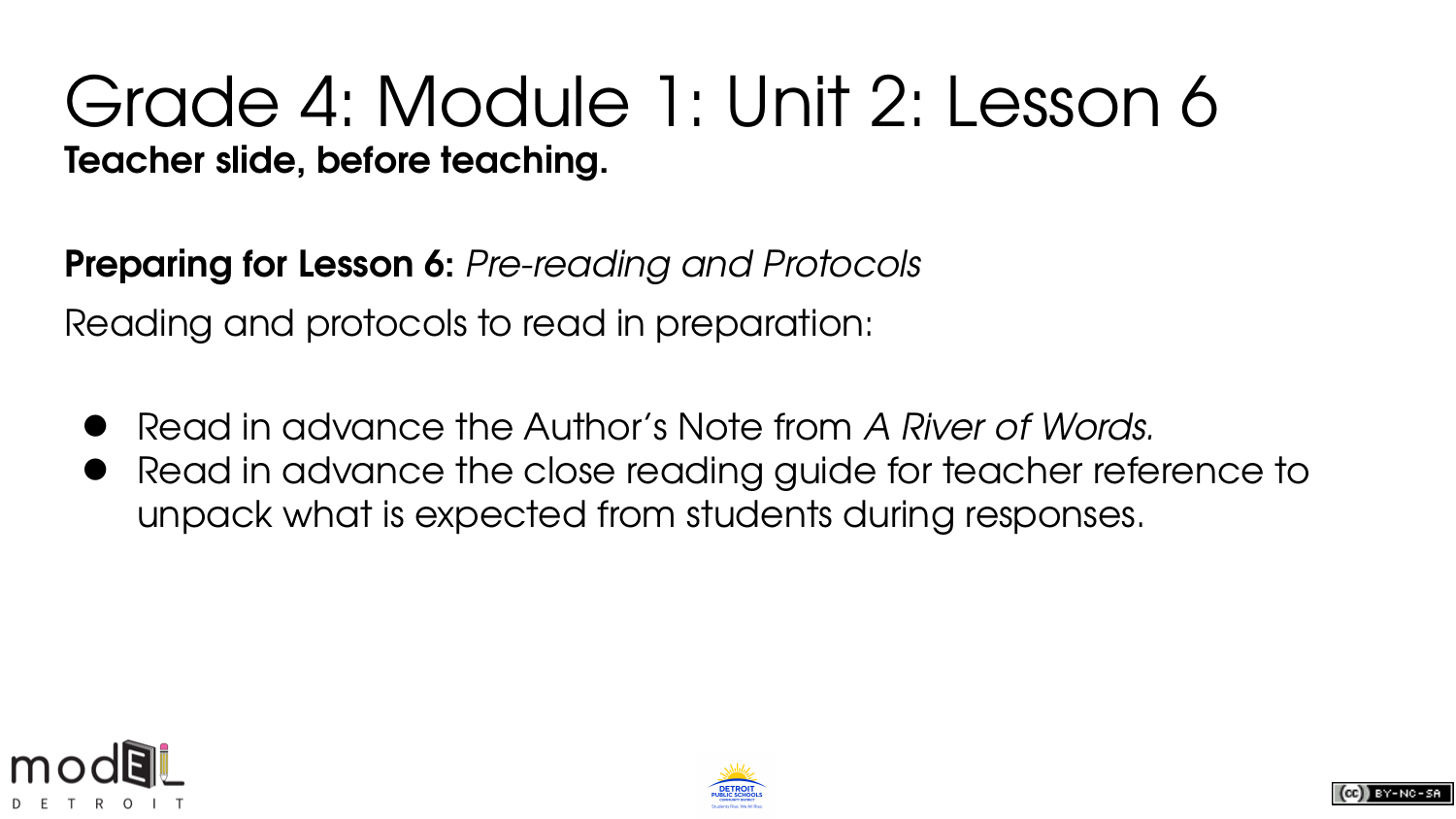

# Grade 4: Module 1: Unit 2: Lesson 6
Teacher slide, before teaching.
Preparing for Lesson 6: Pre-reading and Protocols
Reading and protocols to read in preparation:

Read in advance the Author’s Note from A River of Words.
Read in advance the close reading guide for teacher reference to unpack what is expected from students during responses.